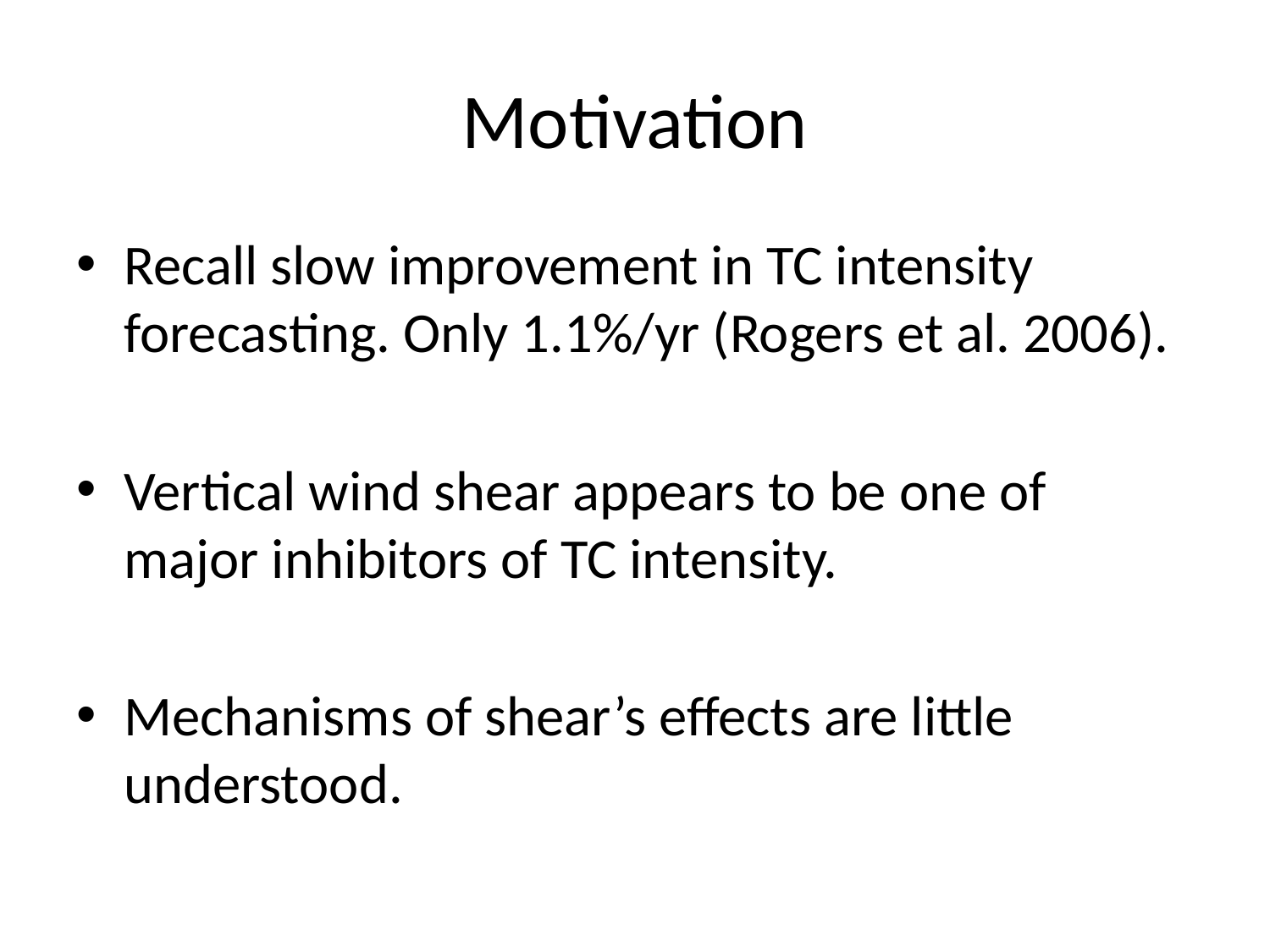

# Motivation
Recall slow improvement in TC intensity forecasting. Only 1.1%/yr (Rogers et al. 2006).

Vertical wind shear appears to be one of  major inhibitors of TC intensity.

Mechanisms of shear’s effects are little understood.